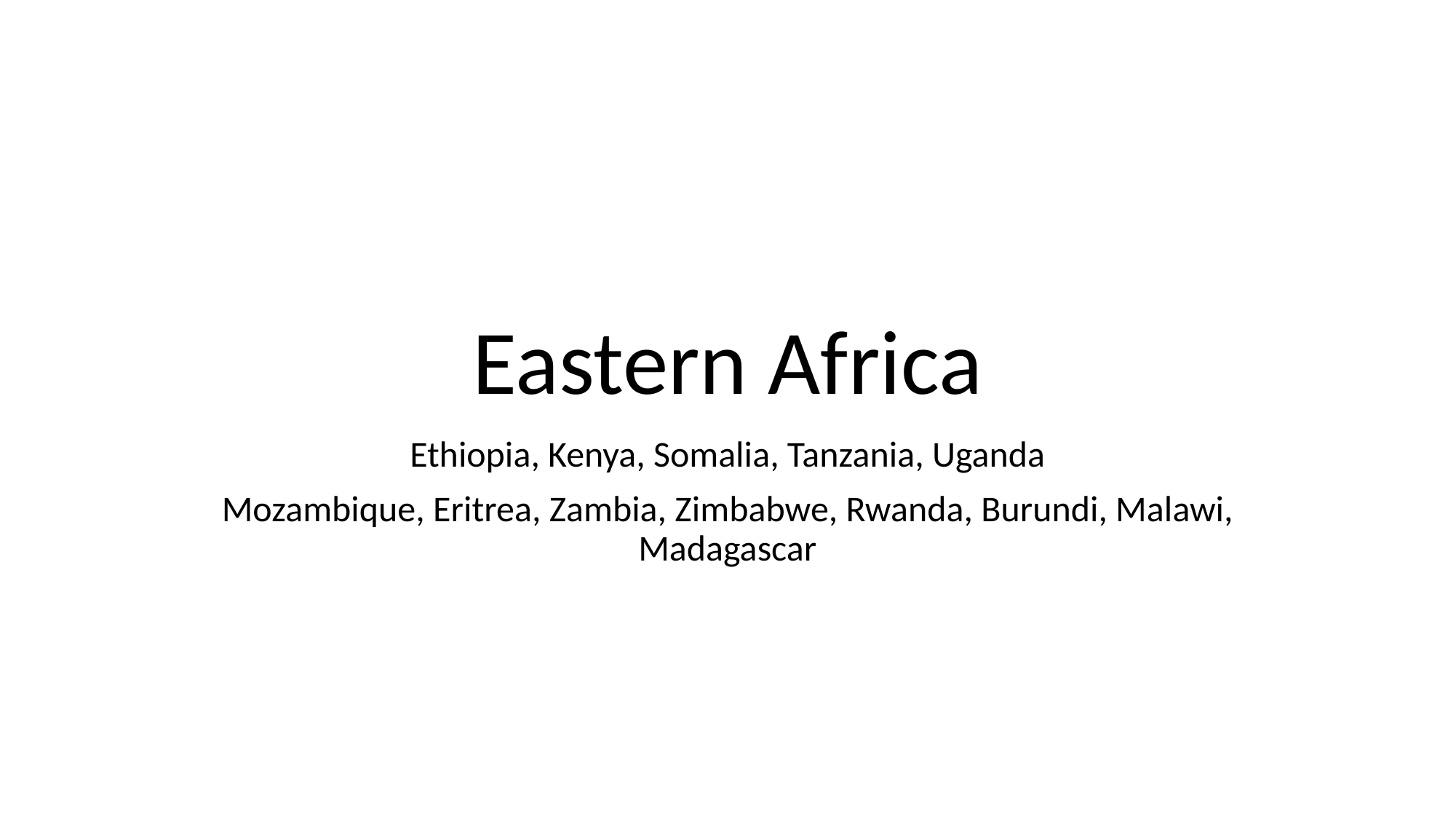

# Eastern Africa
Ethiopia, Kenya, Somalia, Tanzania, Uganda
Mozambique, Eritrea, Zambia, Zimbabwe, Rwanda, Burundi, Malawi, Madagascar